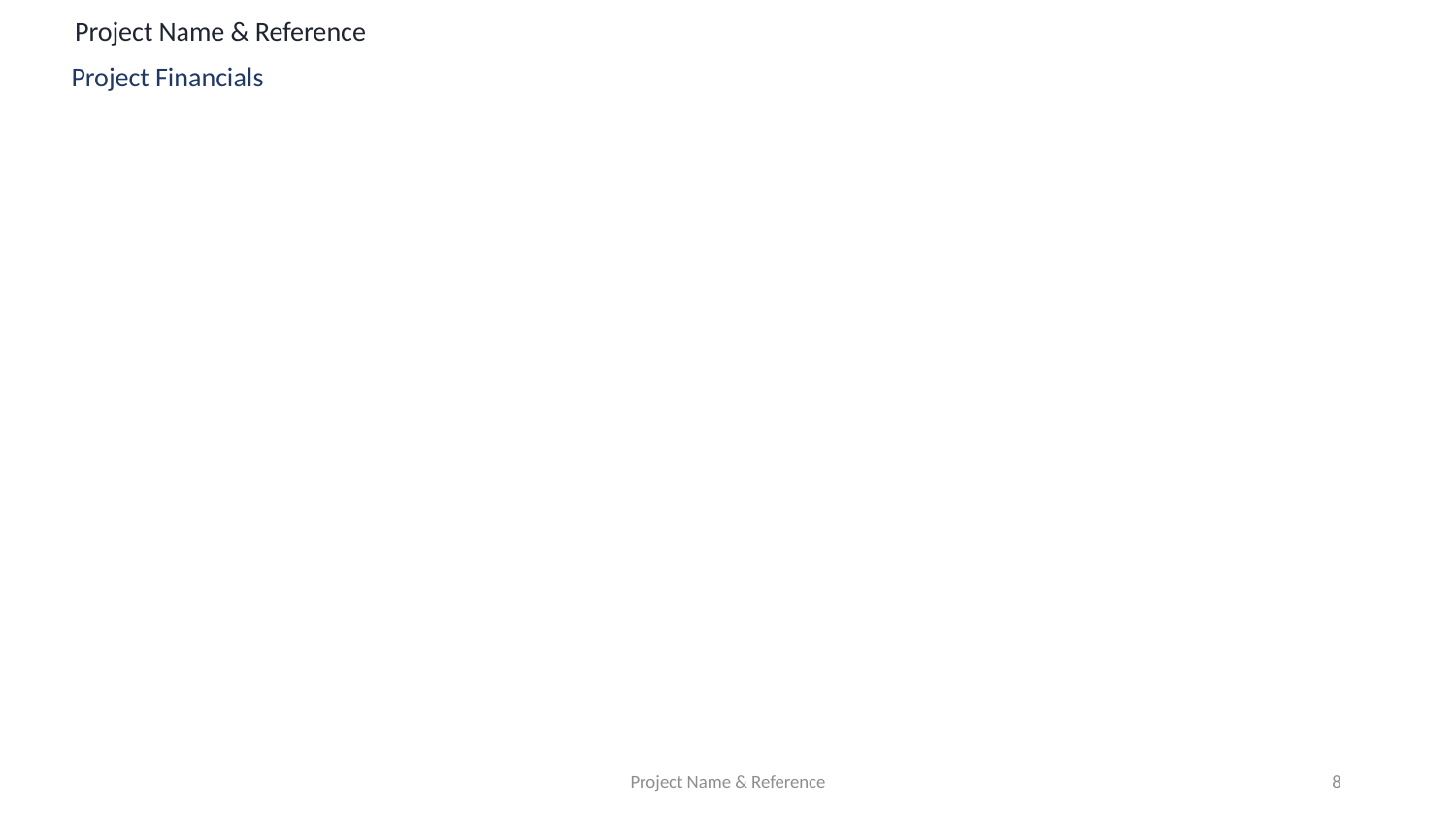

Project Name & Reference
Project Financials
Project Name & Reference
8